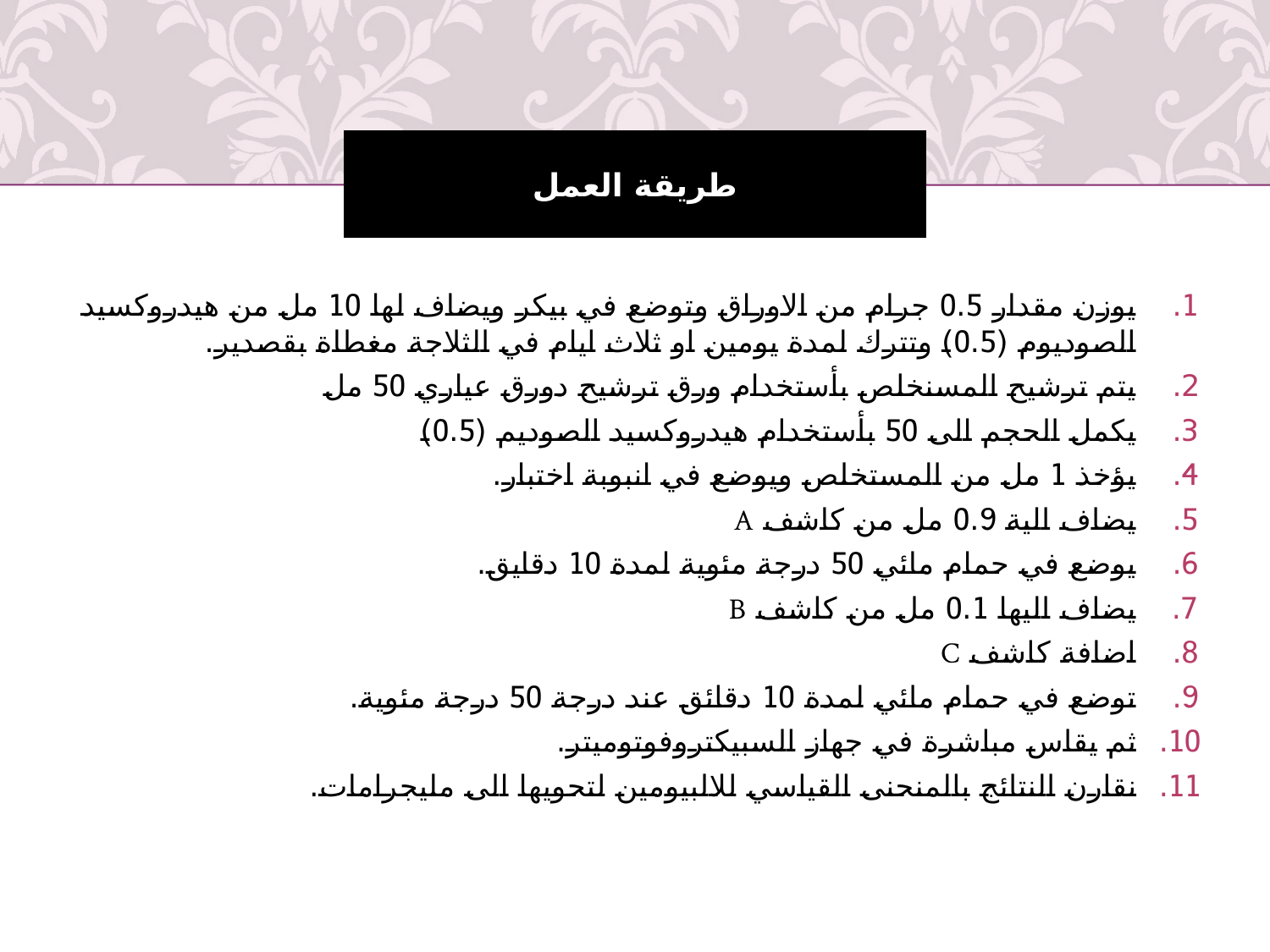

# طريقة العمل
يوزن مقدار 0.5 جرام من الاوراق وتوضع في بيكر ويضاف لها 10 مل من هيدروكسيد الصوديوم (0.5) وتترك لمدة يومين او ثلاث ايام في الثلاجة مغطاة بقصدير.
يتم ترشيح المسنخلص بأستخدام ورق ترشيح دورق عياري 50 مل
يكمل الحجم الى 50 بأستخدام هيدروكسيد الصوديم (0.5)
يؤخذ 1 مل من المستخلص ويوضع في انبوبة اختبار.
يضاف الية 0.9 مل من كاشف A
يوضع في حمام مائي 50 درجة مئوية لمدة 10 دقايق.
يضاف اليها 0.1 مل من كاشف B
اضافة كاشف C
توضع في حمام مائي لمدة 10 دقائق عند درجة 50 درجة مئوية.
ثم يقاس مباشرة في جهاز السبيكتروفوتوميتر.
نقارن النتائج بالمنحنى القياسي للالبيومين لتحويها الى مليجرامات.